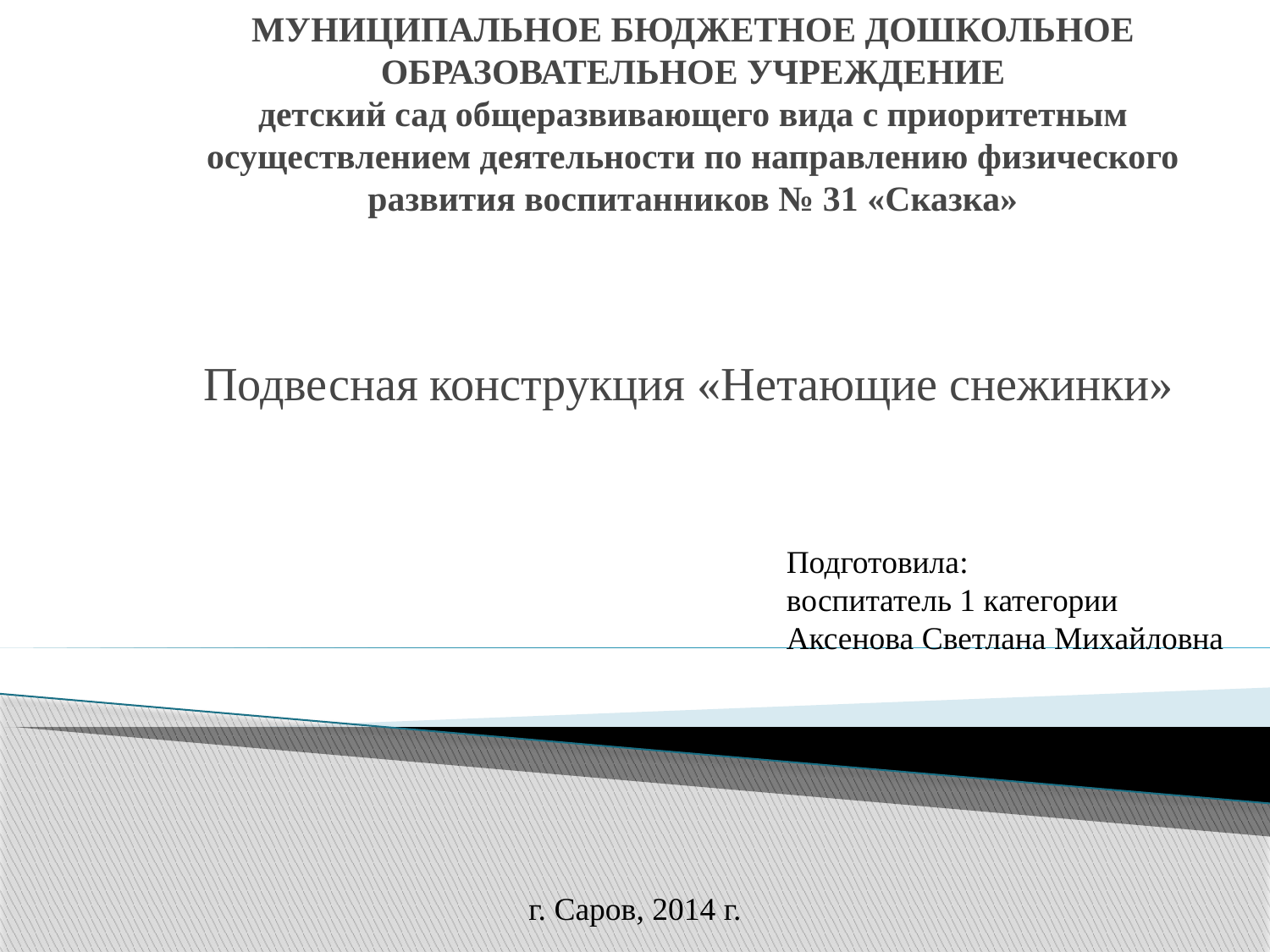

# МУНИЦИПАЛЬНОЕ БЮДЖЕТНОЕ ДОШКОЛЬНОЕ ОБРАЗОВАТЕЛЬНОЕ УЧРЕЖДЕНИЕ детский сад общеразвивающего вида с приоритетным осуществлением деятельности по направлению физического развития воспитанников № 31 «Сказка»
Подвесная конструкция «Нетающие снежинки»
Подготовила:
воспитатель 1 категории
Аксенова Светлана Михайловна
г. Саров, 2014 г.